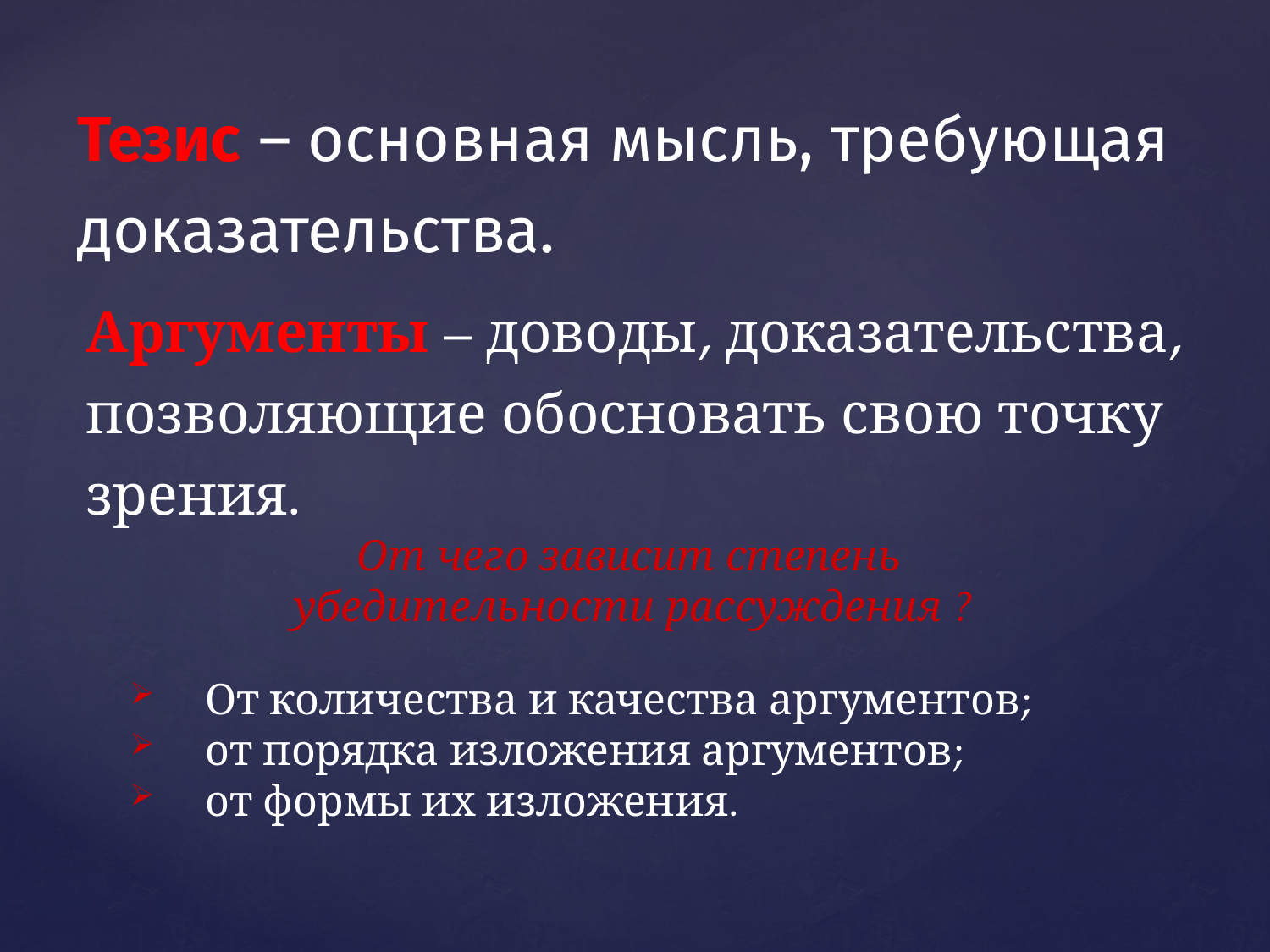

Тезис – основная мысль, требующая доказательства.

Аргументы – доводы, доказательства, позволяющие обосновать свою точку зрения.
От чего зависит степень
убедительности рассуждения ?
От количества и качества аргументов;
от порядка изложения аргументов;
от формы их изложения.